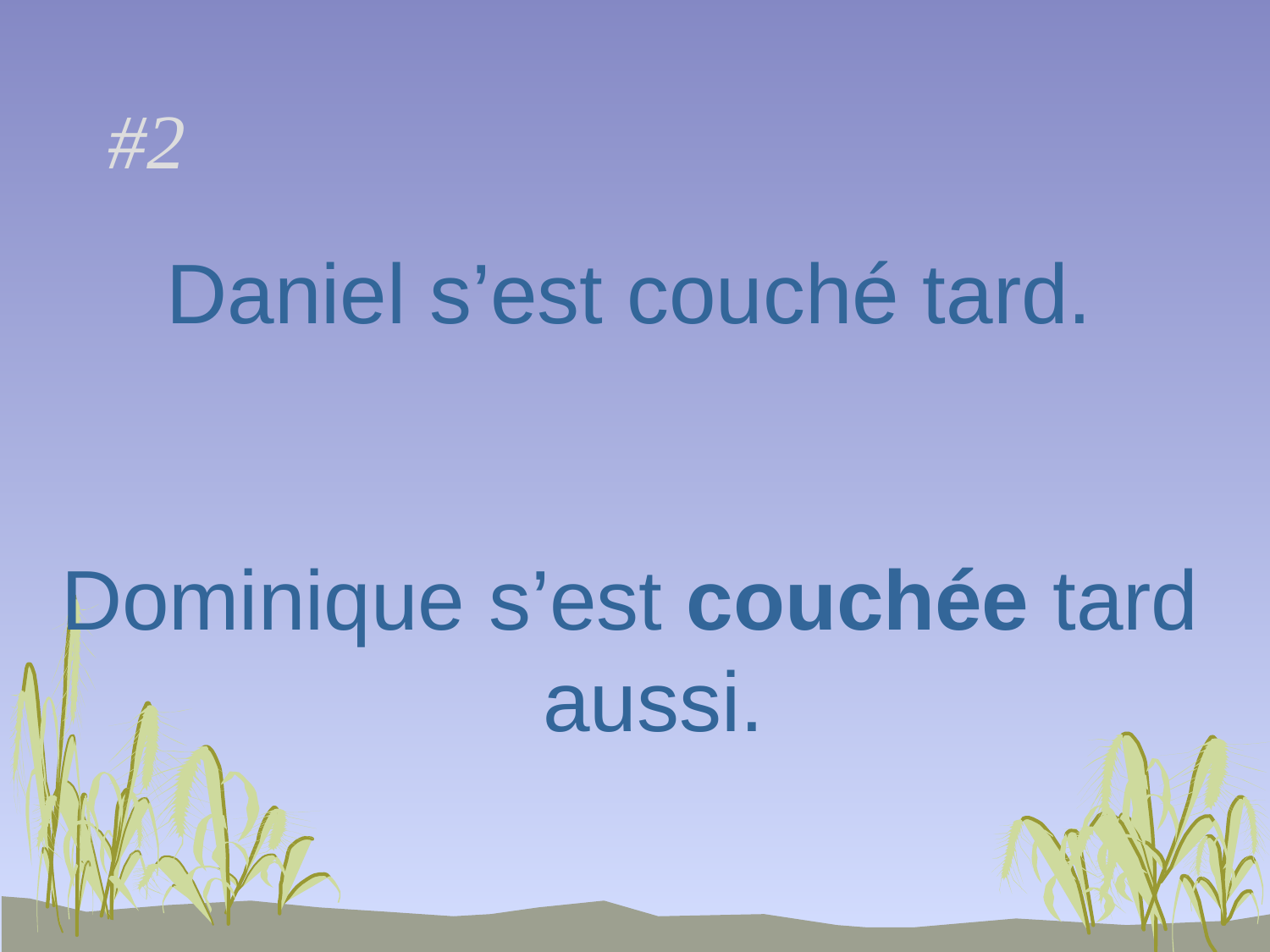

# #2
Daniel s’est couché tard.

Dominique s’est couchée tard aussi.